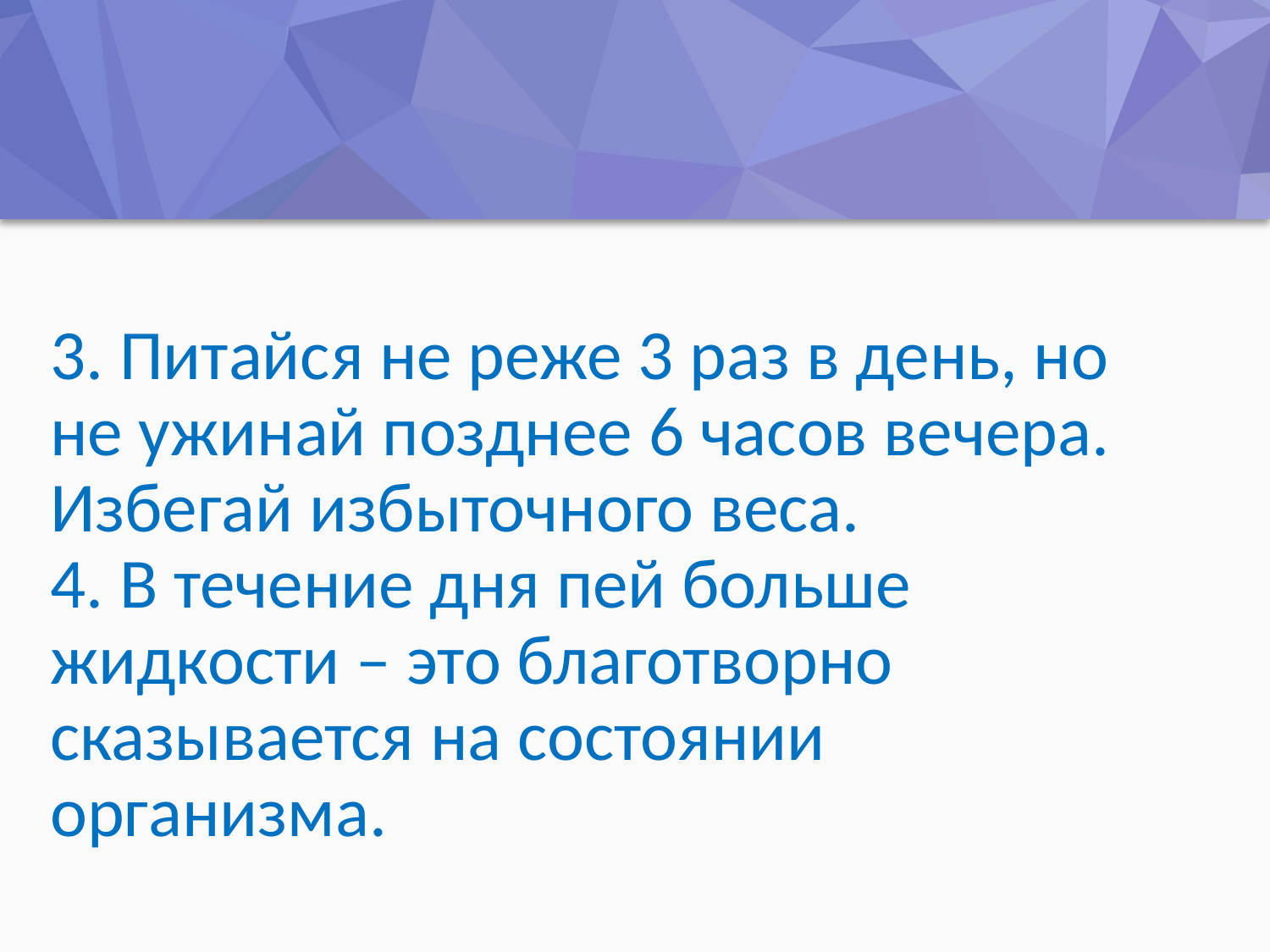

# 3. Питайся не реже 3 раз в день, но не ужинай позднее 6 часов вечера. Избегай избыточного веса. 4. В течение дня пей больше жидкости – это благотворно  сказывается на состоянии организма.